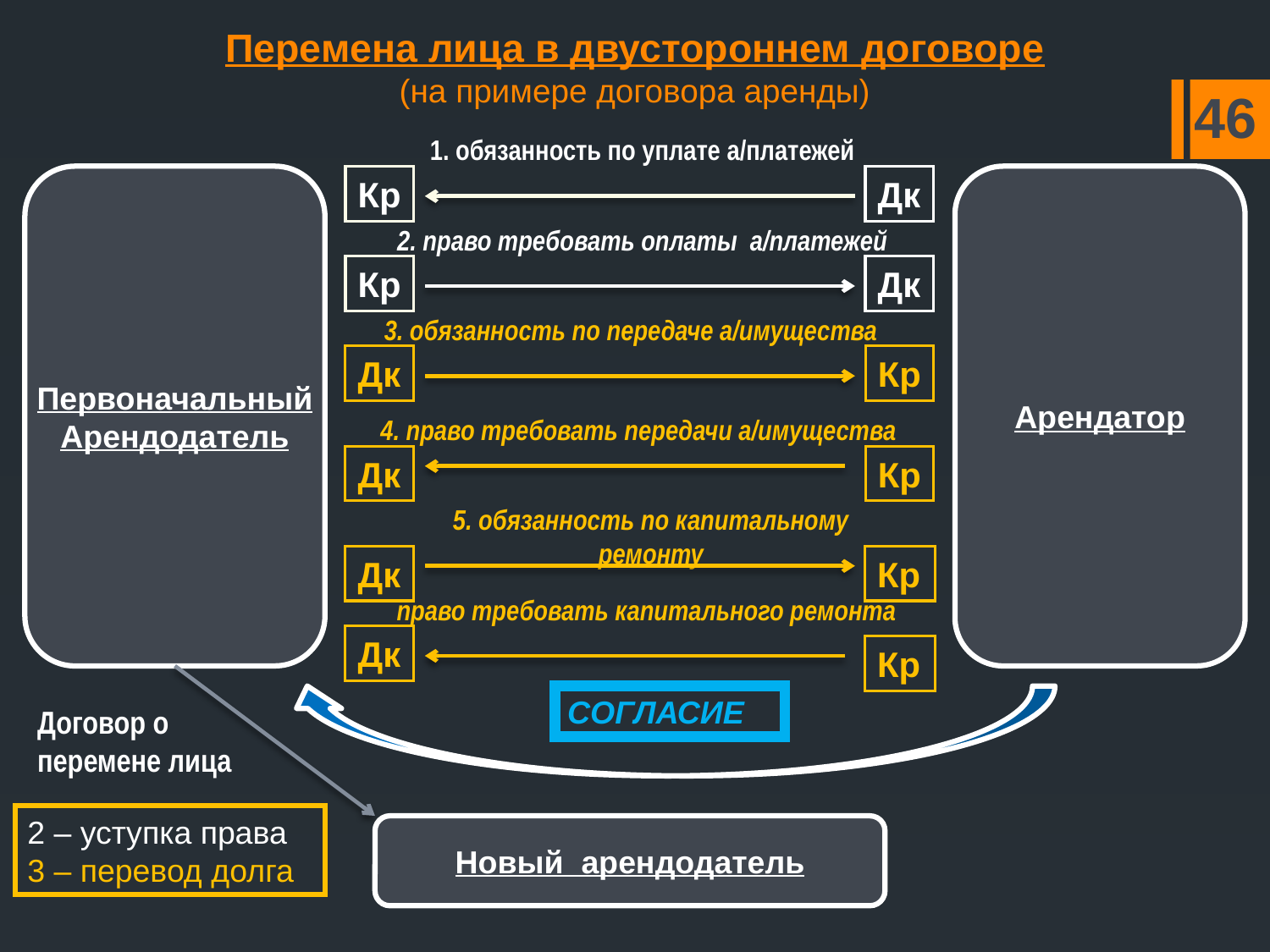

# Перемена лица в двустороннем договоре (на примере договора аренды)
46
1. обязанность по уплате а/платежей
Первоначальный
Арендодатель
Кр
Дк
Арендатор
2. право требовать оплаты  а/платежей
Кр
Дк
3. обязанность по передаче а/имущества
Дк
Кр
4. право требовать передачи а/имущества
Дк
Кр
5. обязанность по капитальному ремонту
Дк
Кр
право требовать капитального ремонта
Дк
Кр

СОГЛАСИЕ
Договор о
перемене лица
2 – уступка права
3 – перевод долга

Новый  арендодатель